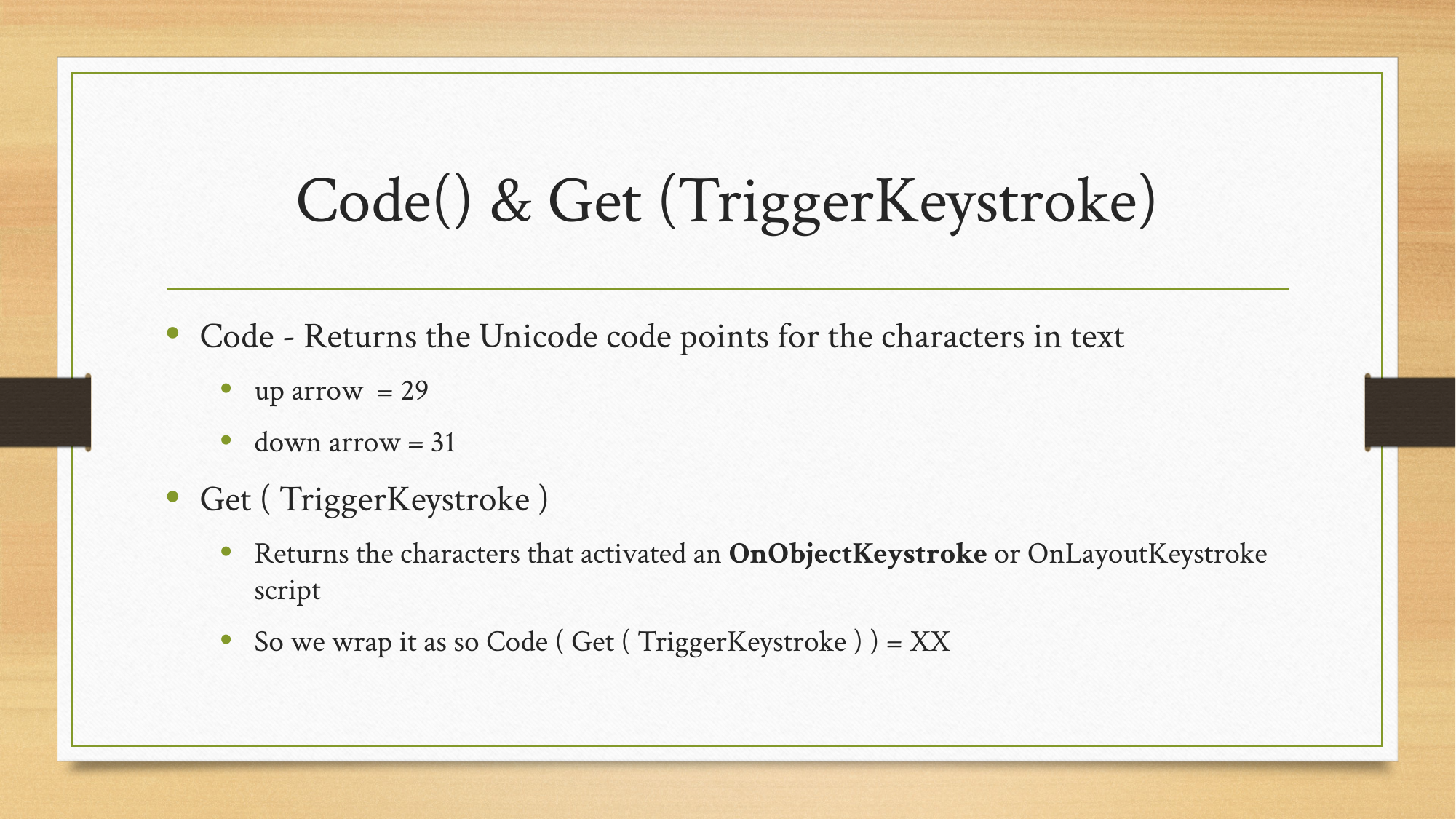

# Code() & Get (TriggerKeystroke)
Code - Returns the Unicode code points for the characters in text
up arrow  = 29
down arrow = 31
Get ( TriggerKeystroke )
Returns the characters that activated an OnObjectKeystroke or OnLayoutKeystroke script
So we wrap it as so Code ( Get ( TriggerKeystroke ) ) = XX